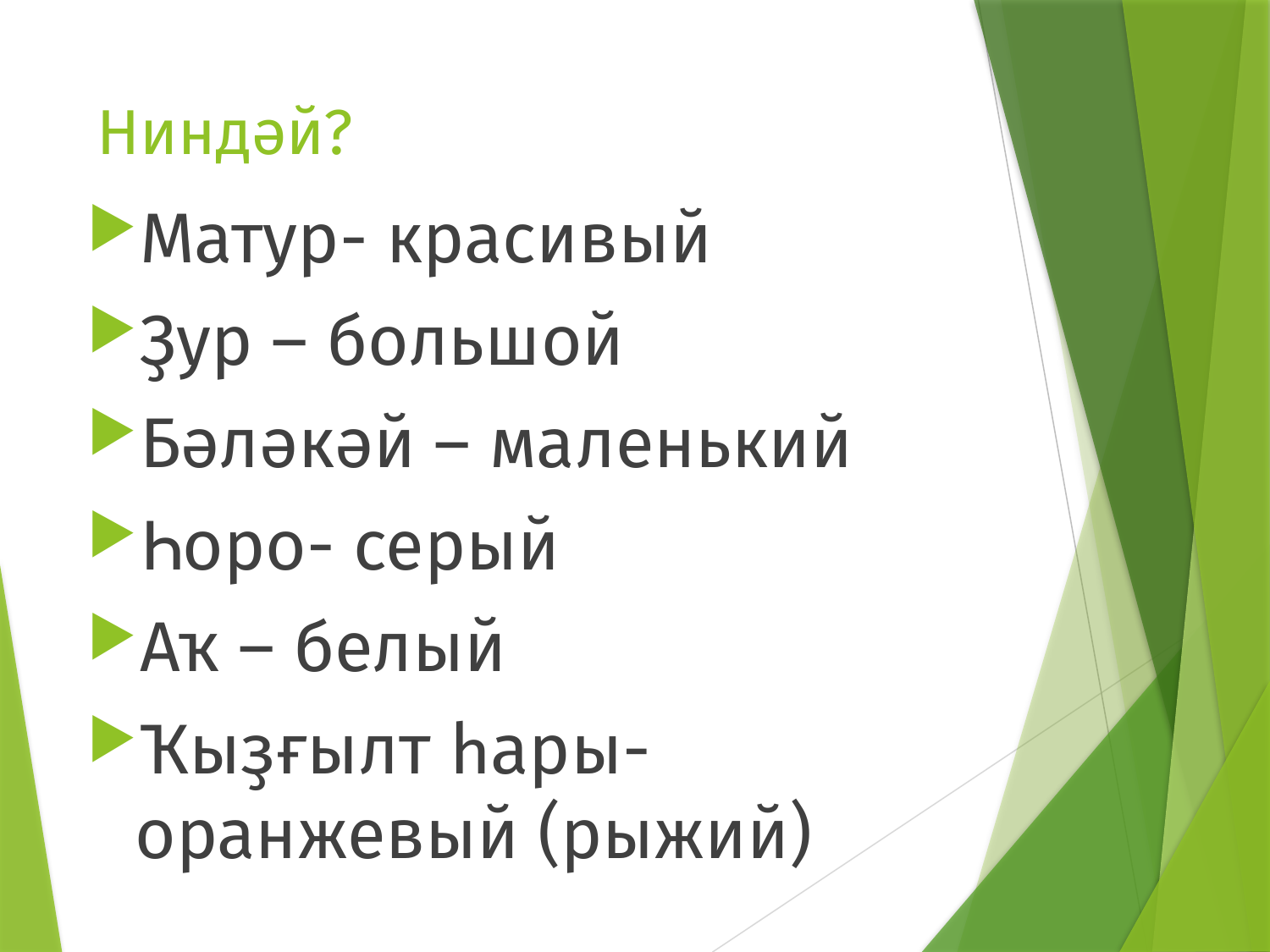

# Ниндәй?
Матур- красивый
Ҙур – большой
Бәләкәй – маленький
Һоро- серый
Аҡ – белый
Ҡыҙғылт һары- оранжевый (рыжий)